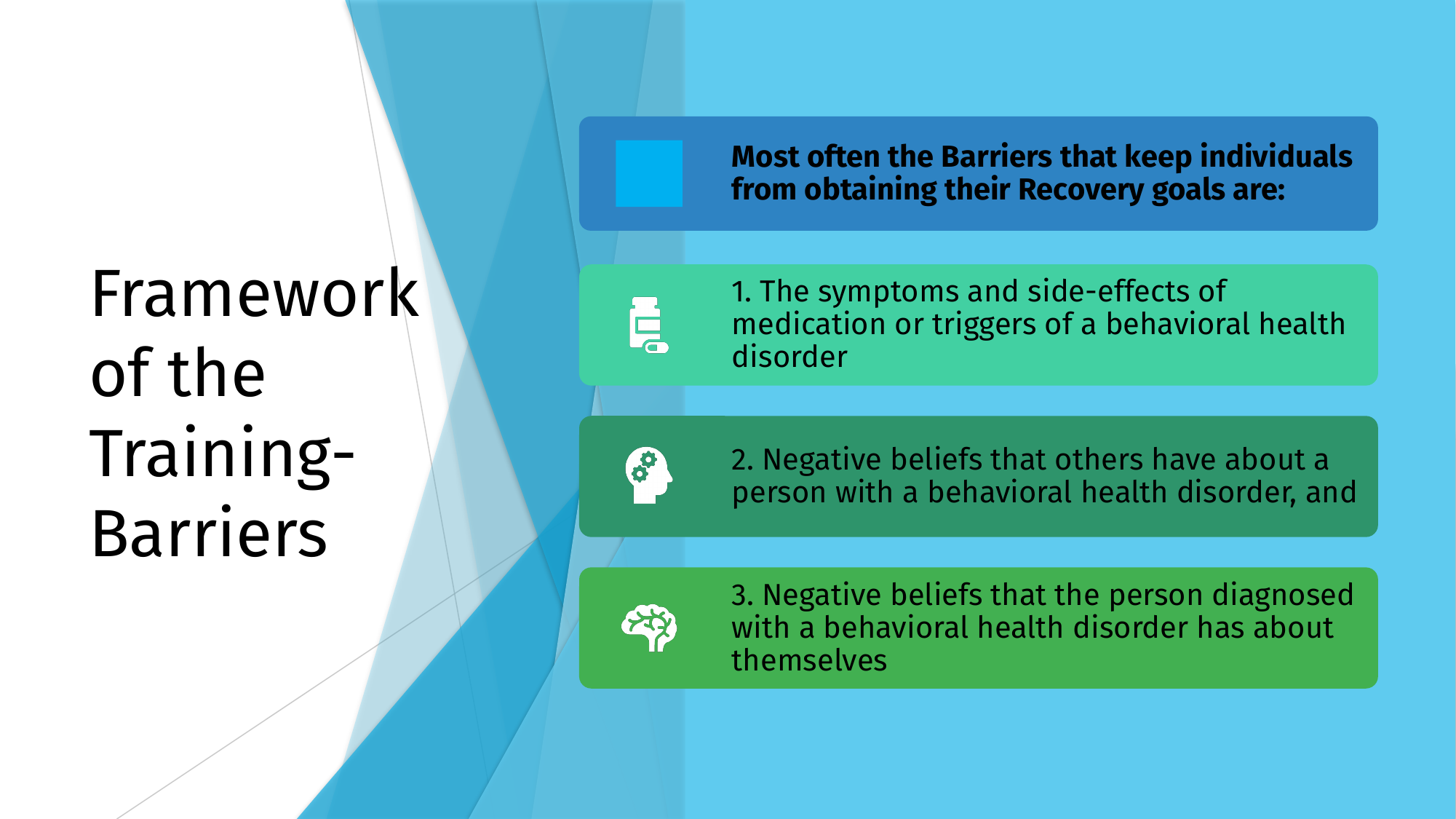

Most often the Barriers that keep individuals from obtaining their Recovery goals are:
1. The symptoms and side-effects of medication or triggers of a behavioral health disorder
2. Negative beliefs that others have about a person with a behavioral health disorder, and
3. Negative beliefs that the person diagnosed with a behavioral health disorder has about  themselves
# Framework of the Training-Barriers